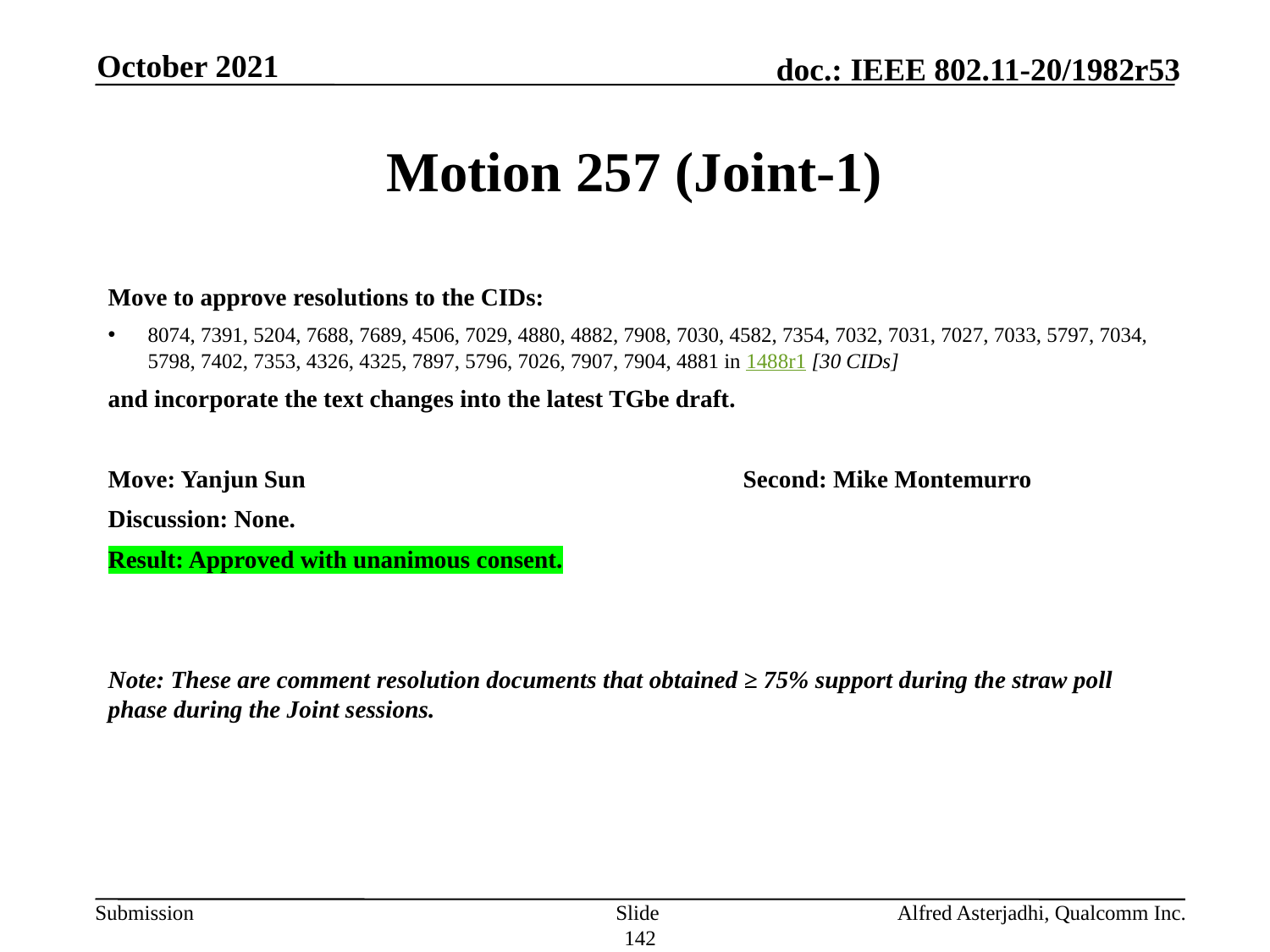

October 2021
# Motion 257 (Joint-1)
Move to approve resolutions to the CIDs:
8074, 7391, 5204, 7688, 7689, 4506, 7029, 4880, 4882, 7908, 7030, 4582, 7354, 7032, 7031, 7027, 7033, 5797, 7034, 5798, 7402, 7353, 4326, 4325, 7897, 5796, 7026, 7907, 7904, 4881 in 1488r1 [30 CIDs]
and incorporate the text changes into the latest TGbe draft.

Move: Yanjun Sun				Second: Mike Montemurro
Discussion: None.
Result: Approved with unanimous consent.

Note: These are comment resolution documents that obtained ≥ 75% support during the straw poll phase during the Joint sessions.

Slide 142
Alfred Asterjadhi, Qualcomm Inc.